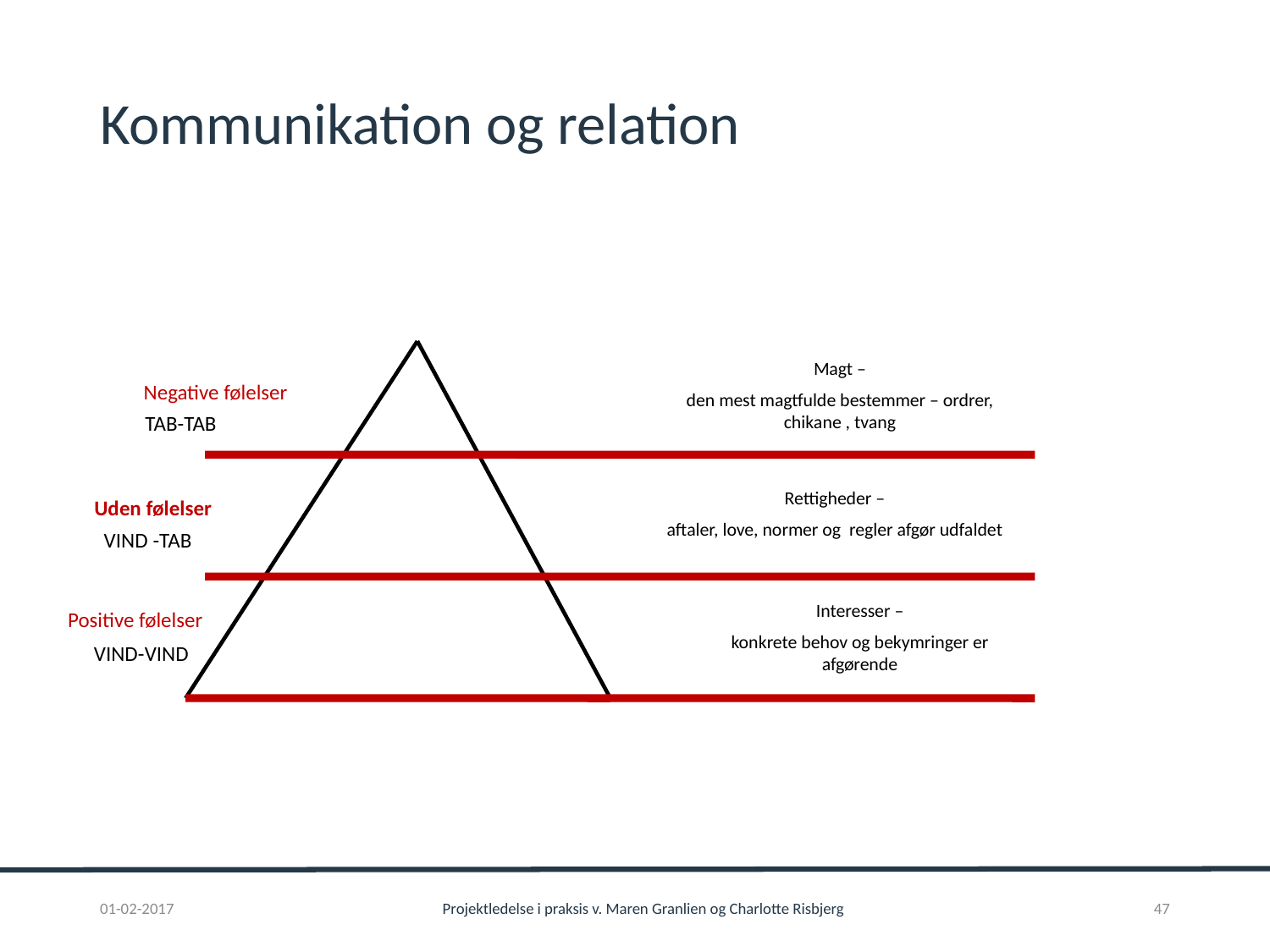

# Kommunikation og relation

Magt –
den mest magtfulde bestemmer – ordrer, chikane , tvang

Negative følelser
TAB-TAB

Uden følelser

Rettigheder –
aftaler, love, normer og  regler afgør udfaldet
VIND -TAB

Interesser –
konkrete behov og bekymringer er afgørende
Positive følelser

VIND-VIND

01-02-2017
Projektledelse i praksis v. Maren Granlien og Charlotte Risbjerg
47